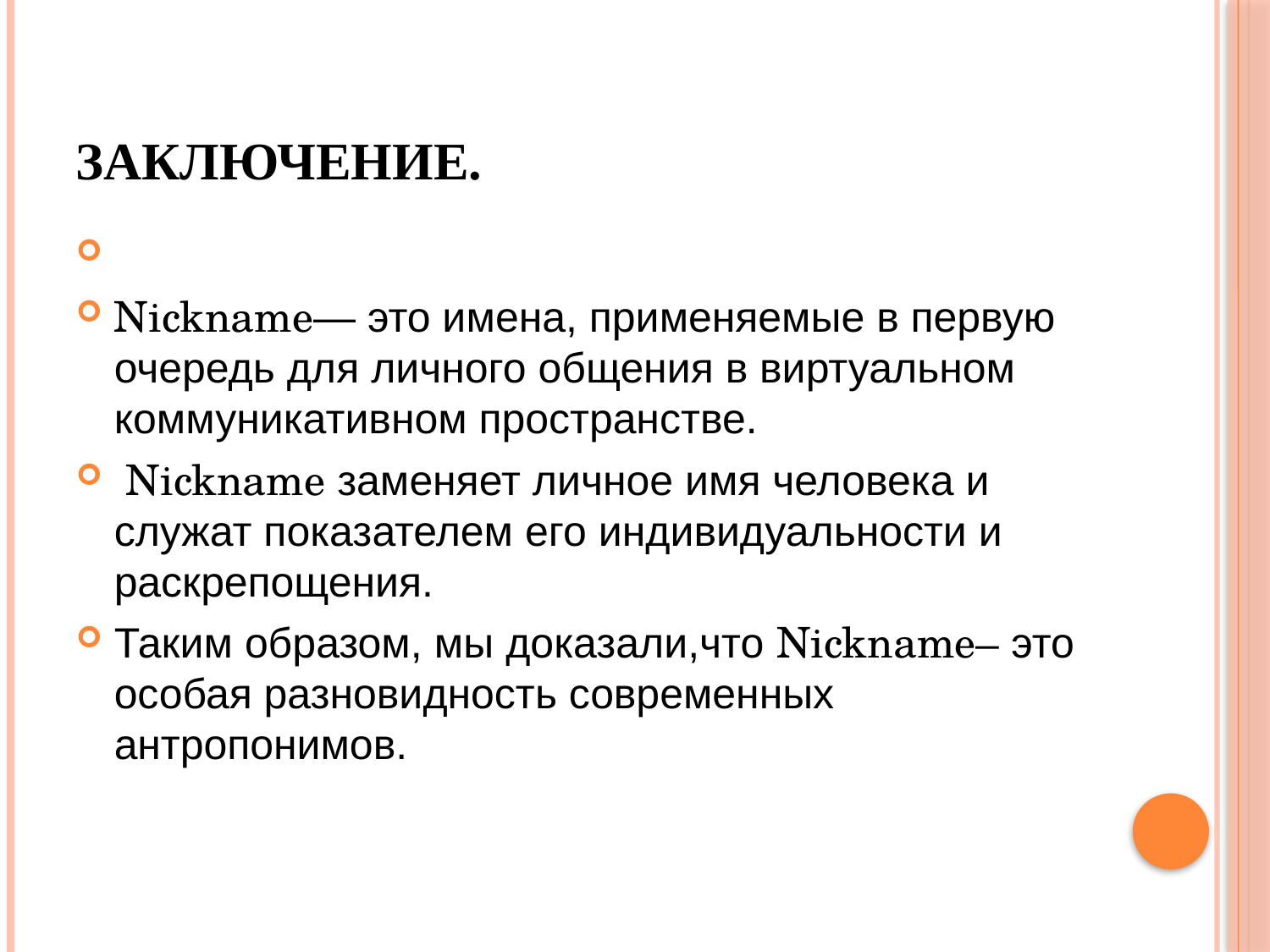

# Заключение.

Nickname— это имена, применяемые в первую очередь для личного общения в виртуальном коммуникативном пространстве.
 Nickname заменяет личное имя человека и служат показателем его индивидуальности и раскрепощения.
Таким образом, мы доказали,что Nickname– это особая разновидность современных антропонимов.